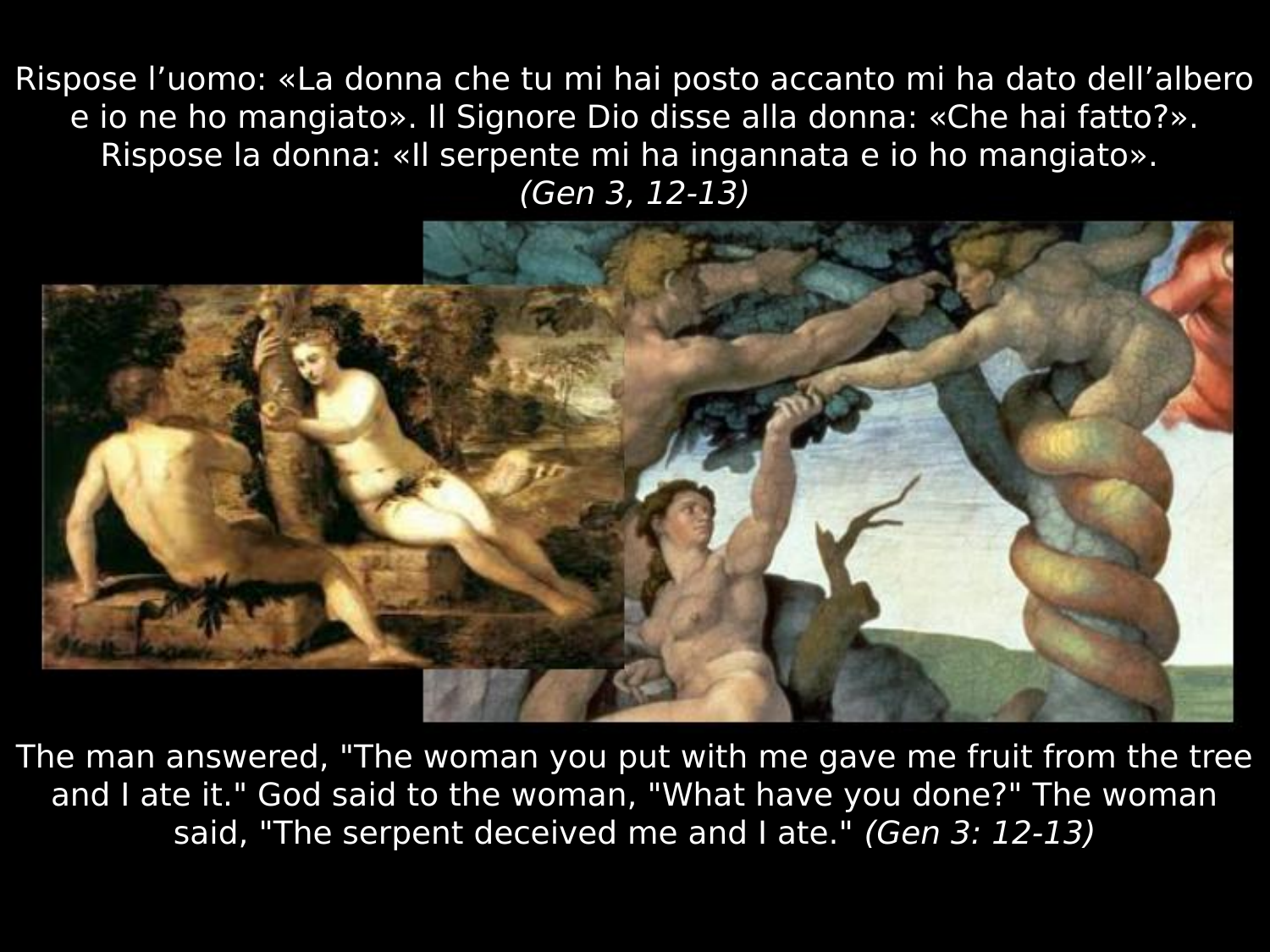

# Rispose l’uomo: «La donna che tu mi hai posto accanto mi ha dato dell’albero e io ne ho mangiato». Il Signore Dio disse alla donna: «Che hai fatto?». Rispose la donna: «Il serpente mi ha ingannata e io ho mangiato». (Gen 3, 12-13)
The man answered, "The woman you put with me gave me fruit from the tree and I ate it." God said to the woman, "What have you done?" The woman said, "The serpent deceived me and I ate." (Gen 3: 12-13)